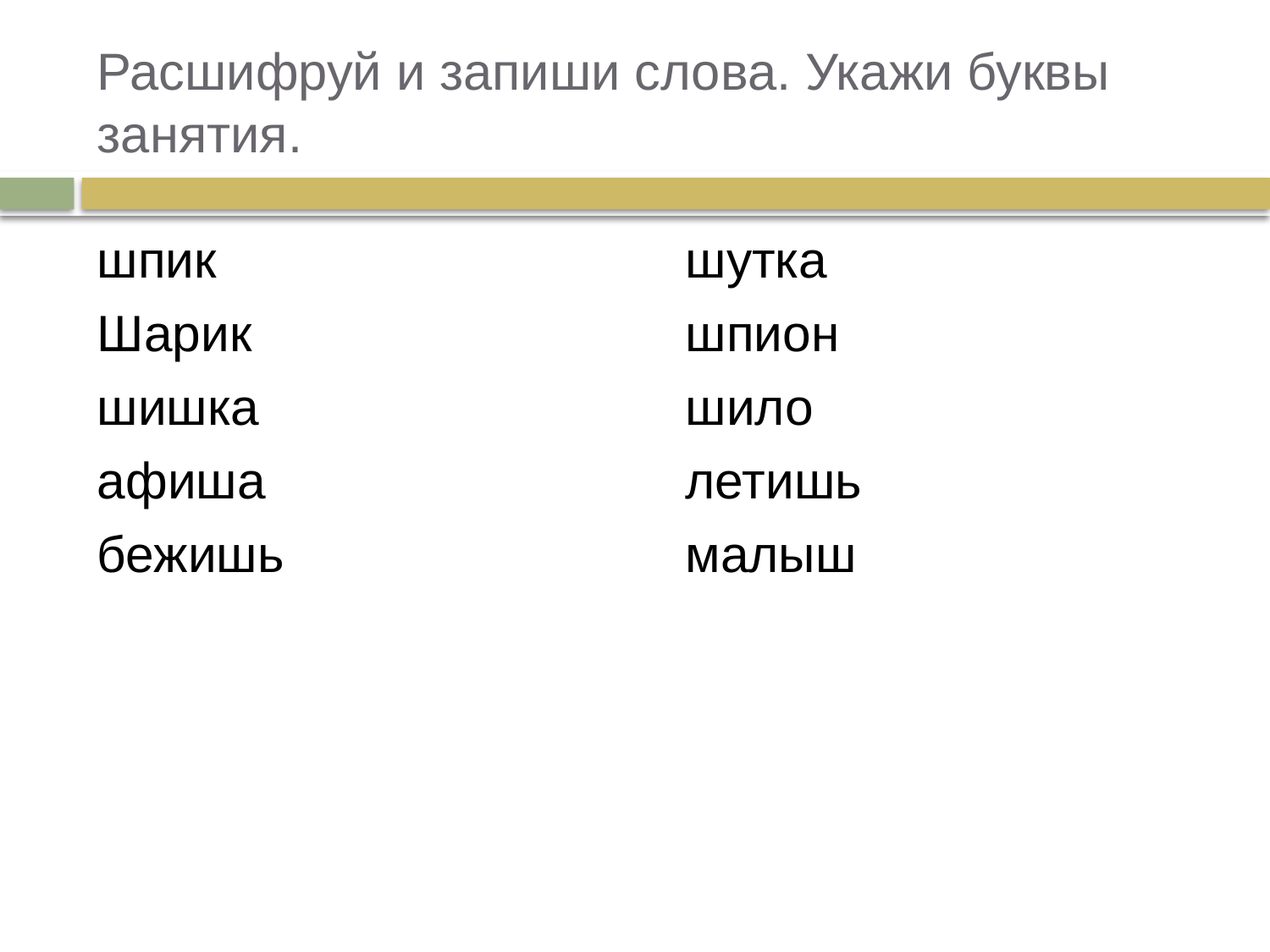

# Расшифруй и запиши слова. Укажи буквы занятия.
шпик
Шарик
шишка
афиша
бежишь

шутка
шпион
шило
летишь
малыш